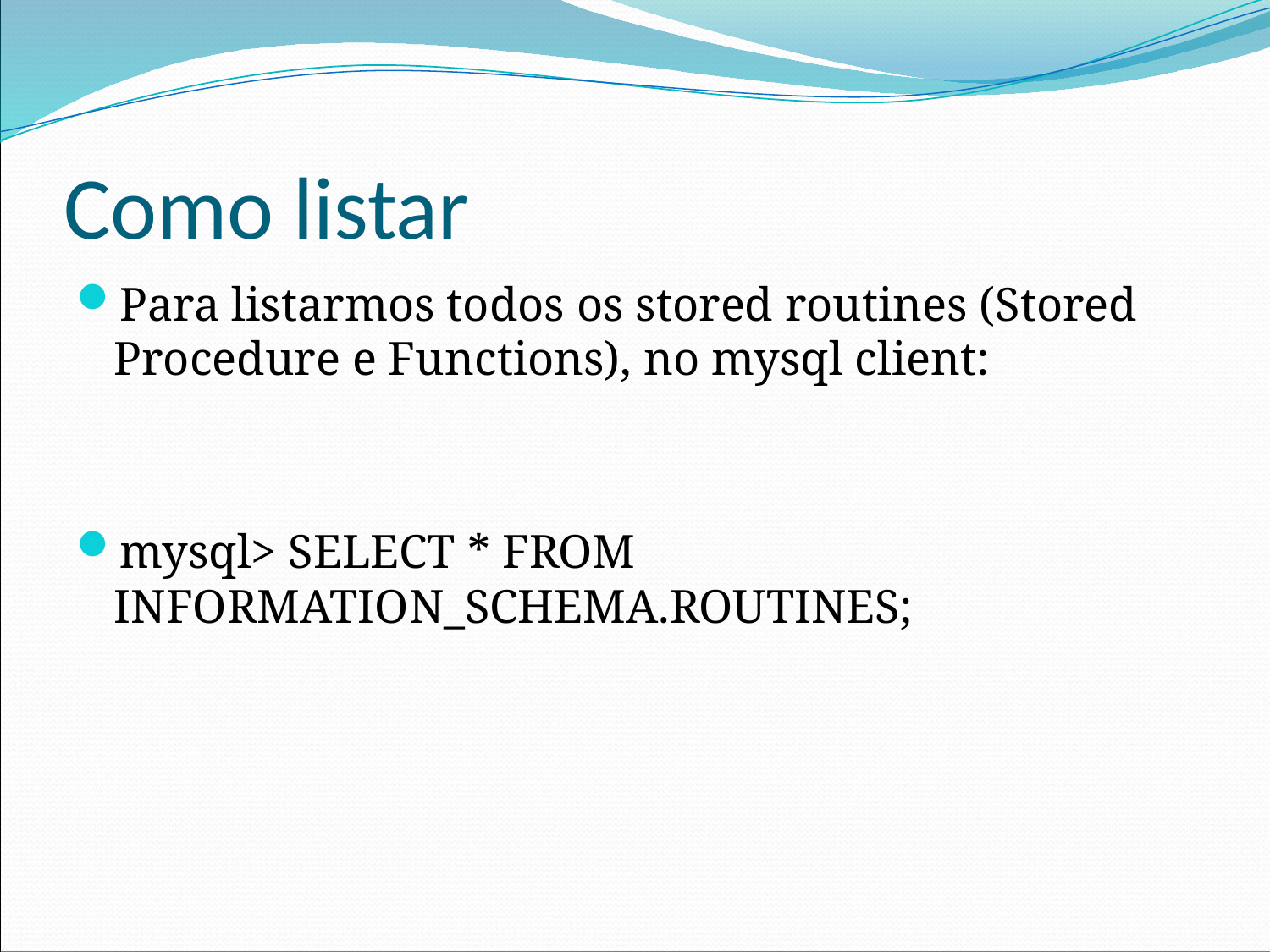

# Como listar
Para listarmos todos os stored routines (Stored Procedure e Functions), no mysql client:

mysql> SELECT * FROM INFORMATION_SCHEMA.ROUTINES;